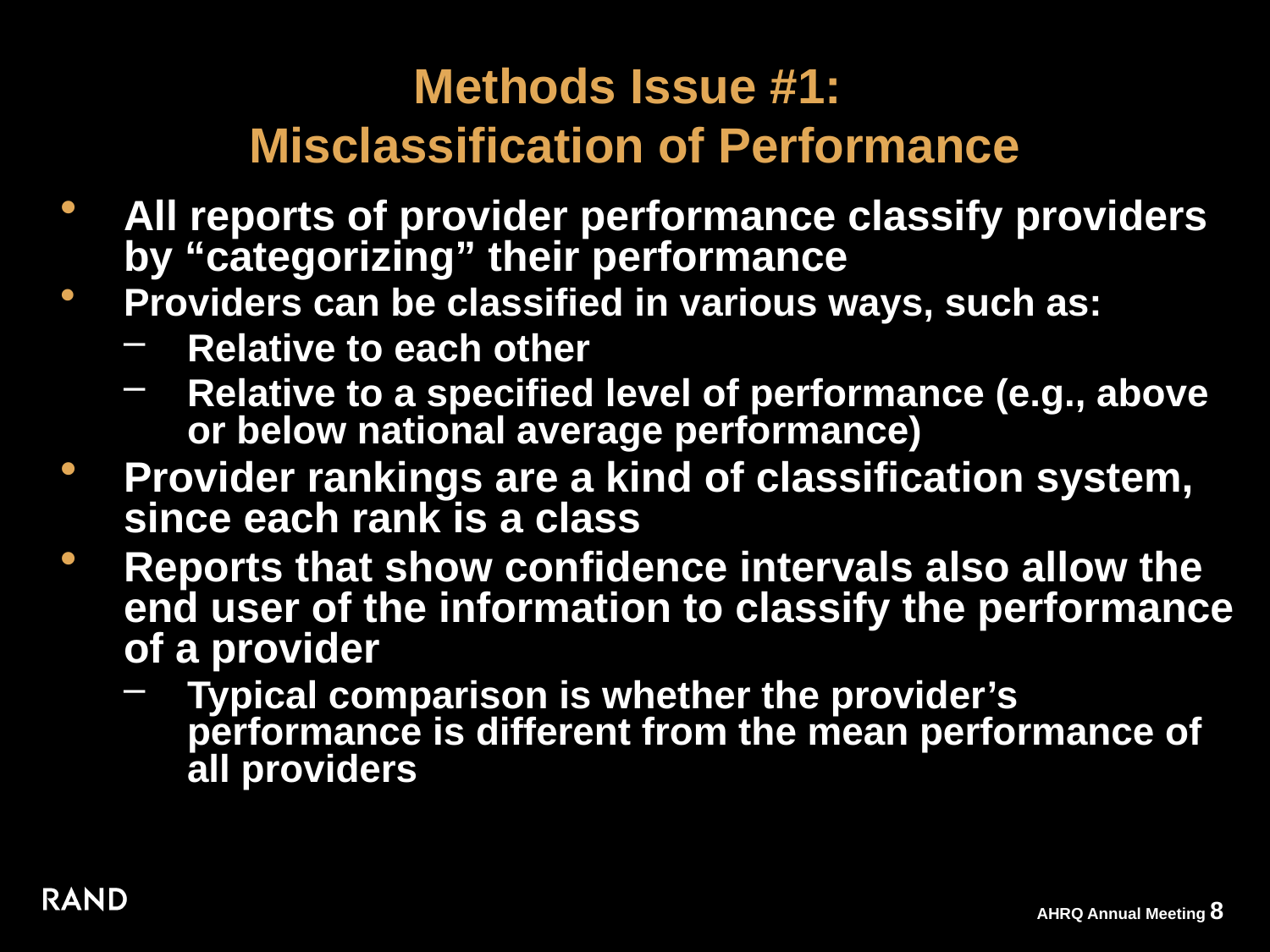

# Methods Issue #1: Misclassification of Performance
All reports of provider performance classify providers by “categorizing” their performance
Providers can be classified in various ways, such as:
Relative to each other
Relative to a specified level of performance (e.g., above or below national average performance)
Provider rankings are a kind of classification system, since each rank is a class
Reports that show confidence intervals also allow the end user of the information to classify the performance of a provider
Typical comparison is whether the provider’s performance is different from the mean performance of all providers